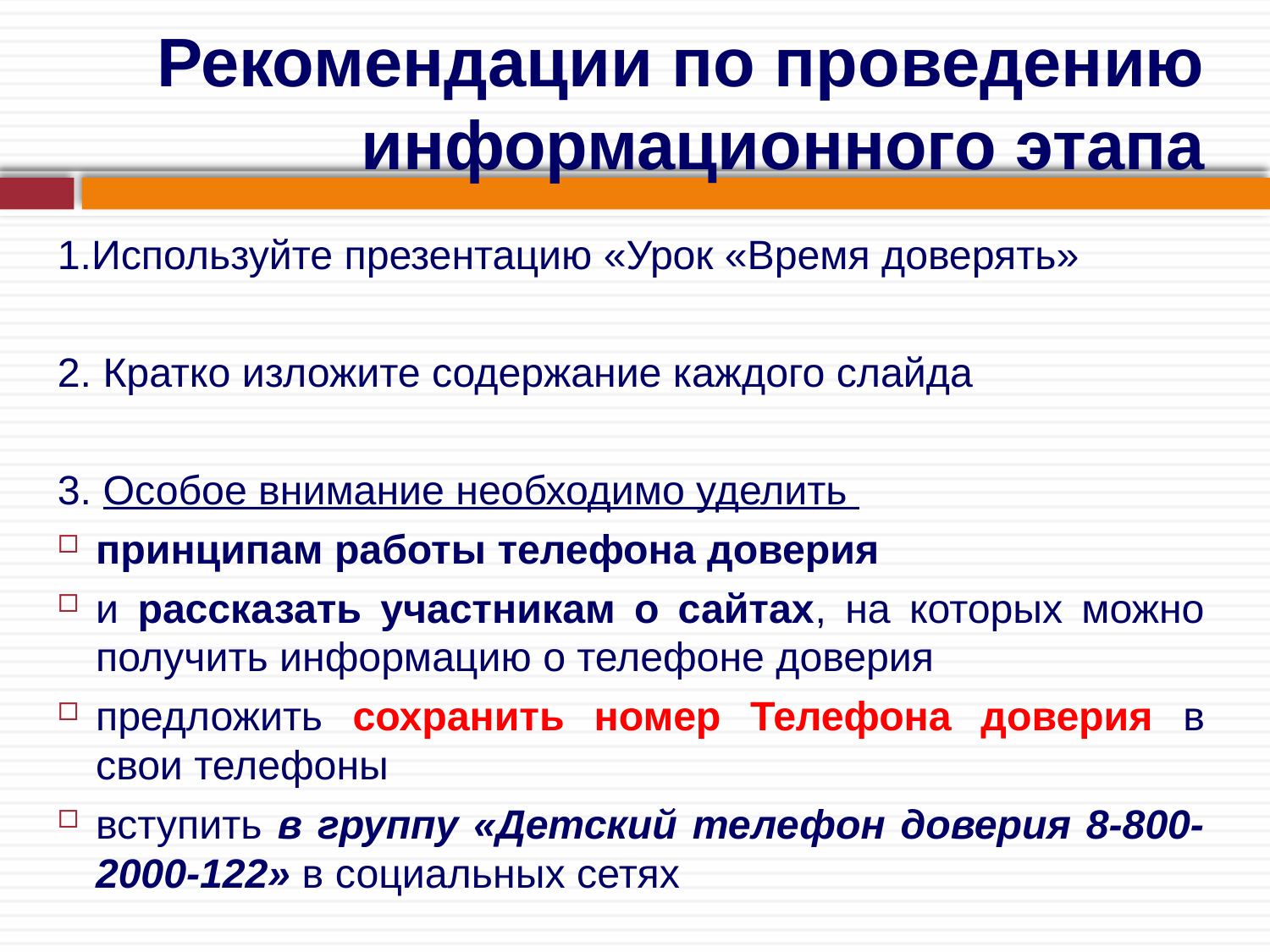

# Рекомендации по проведению информационного этапа
1.Используйте презентацию «Урок «Время доверять»

2. Кратко изложите содержание каждого слайда

3. Особое внимание необходимо уделить
принципам работы телефона доверия
и рассказать участникам о сайтах, на которых можно получить информацию о телефоне доверия
предложить сохранить номер Телефона доверия в свои телефоны
вступить в группу «Детский телефон доверия 8-800-2000-122» в социальных сетях